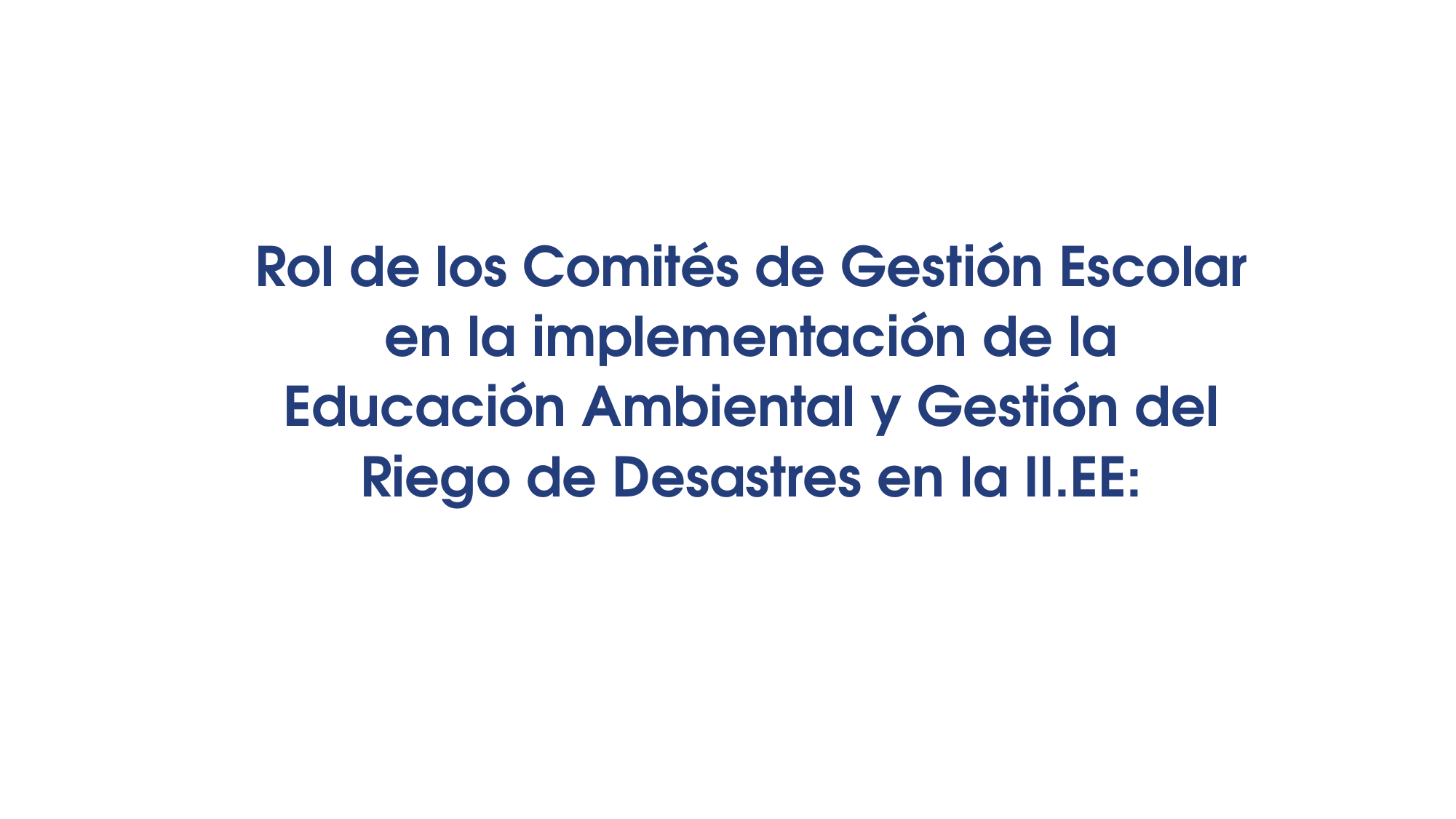

Rol de los Comités de Gestión Escolar en la implementación de la Educación Ambiental y Gestión del Riego de Desastres en la II.EE: